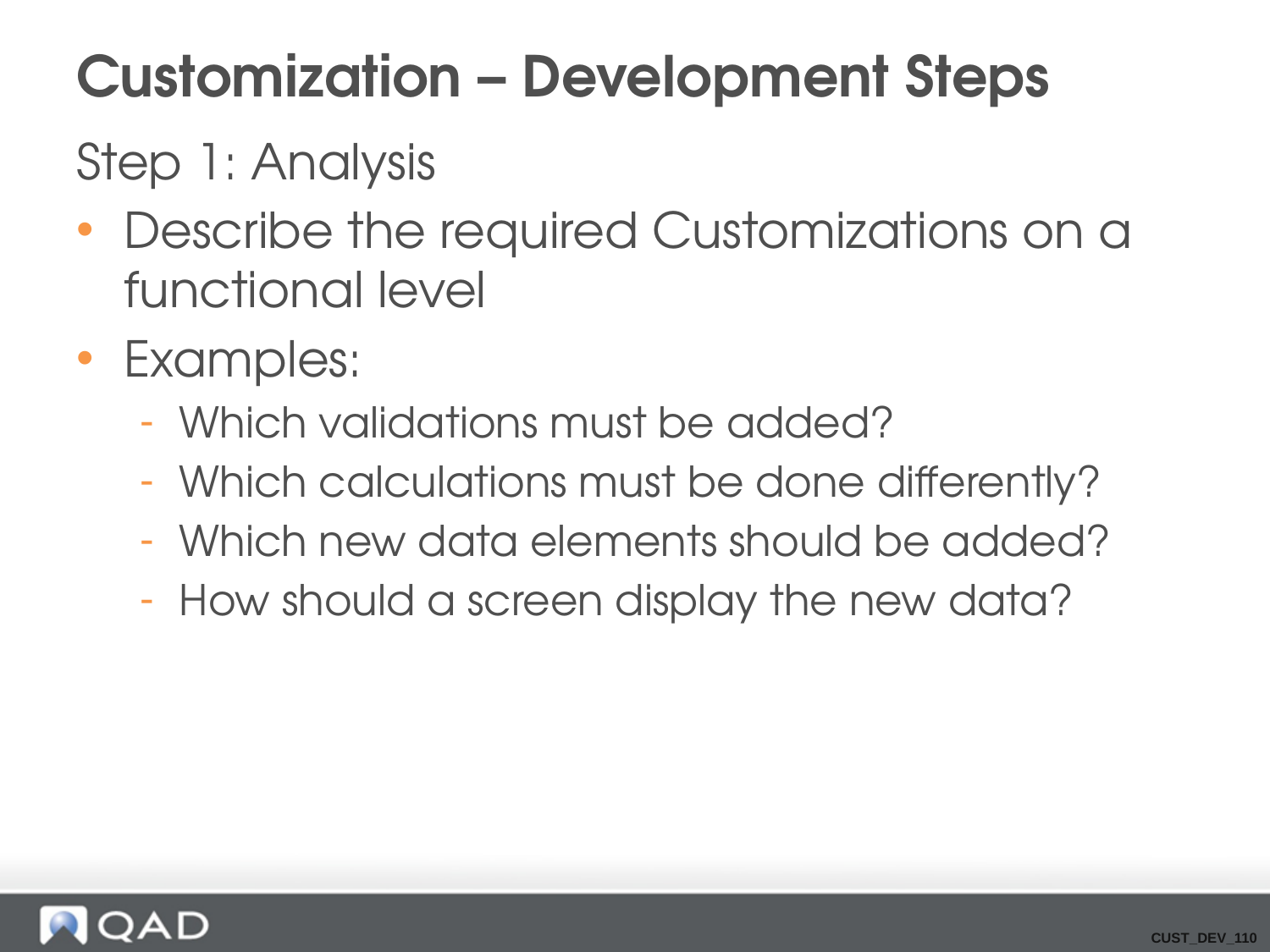

# Customization – Development Steps
Step 1: Analysis
Describe the required Customizations on a functional level
Examples:
Which validations must be added?
Which calculations must be done differently?
Which new data elements should be added?
How should a screen display the new data?
CUST_DEV_110